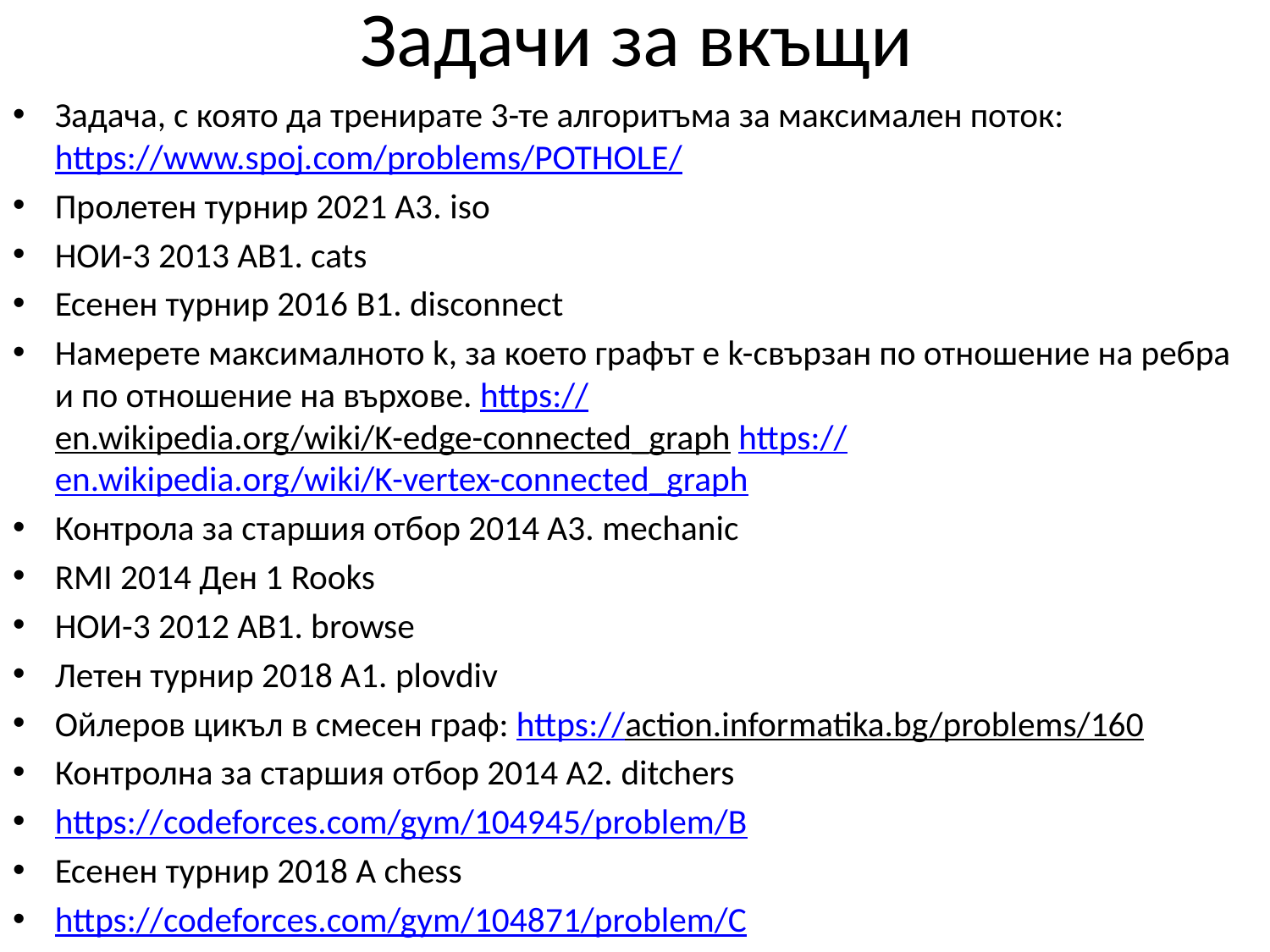

# Задачи за вкъщи
Задача, с която да тренирате 3-те алгоритъма за максимален поток: https://www.spoj.com/problems/POTHOLE/
Пролетен турнир 2021 А3. iso
НОИ-3 2013 AB1. cats
Есенен турнир 2016 B1. disconnect
Намерете максималното k, за което графът е k-свързан по отношение на ребра и по отношение на върхове. https://en.wikipedia.org/wiki/K-edge-connected_graph https://en.wikipedia.org/wiki/K-vertex-connected_graph
Контрола за старшия отбор 2014 А3. mechanic
RMI 2014 Ден 1 Rooks
НОИ-3 2012 AB1. browse
Летен турнир 2018 А1. plovdiv
Ойлеров цикъл в смесен граф: https://action.informatika.bg/problems/160
Контролна за старшия отбор 2014 А2. ditchers
https://codeforces.com/gym/104945/problem/B
Есенен турнир 2018 А chess
https://codeforces.com/gym/104871/problem/C